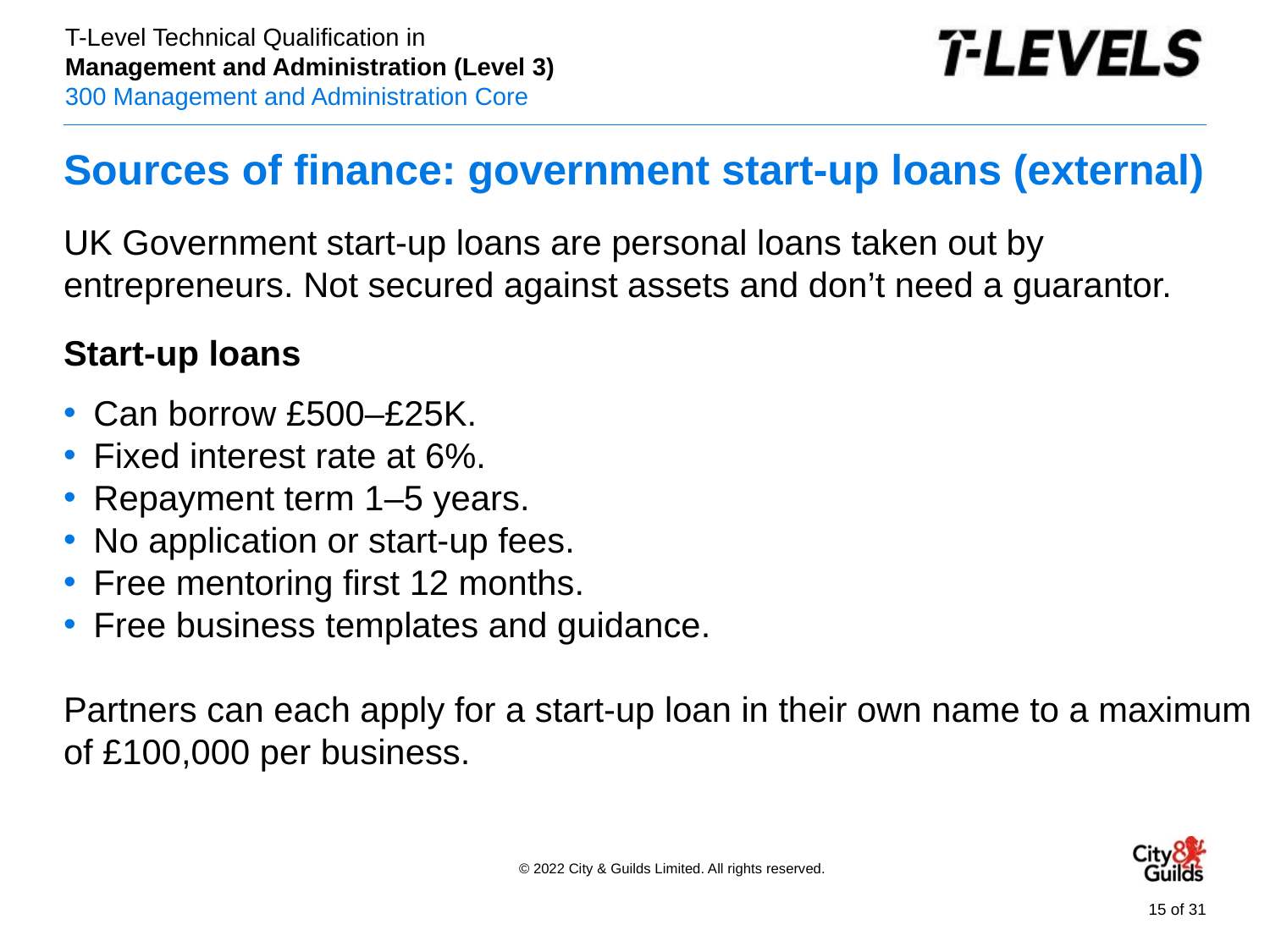

# Sources of finance: government start-up loans (external)
UK Government start-up loans are personal loans taken out by entrepreneurs. Not secured against assets and don’t need a guarantor.
Start-up loans
Can borrow £500–£25K.
Fixed interest rate at 6%.
Repayment term 1–5 years.
No application or start-up fees.
Free mentoring first 12 months.
Free business templates and guidance.

Partners can each apply for a start-up loan in their own name to a maximum of £100,000 per business.